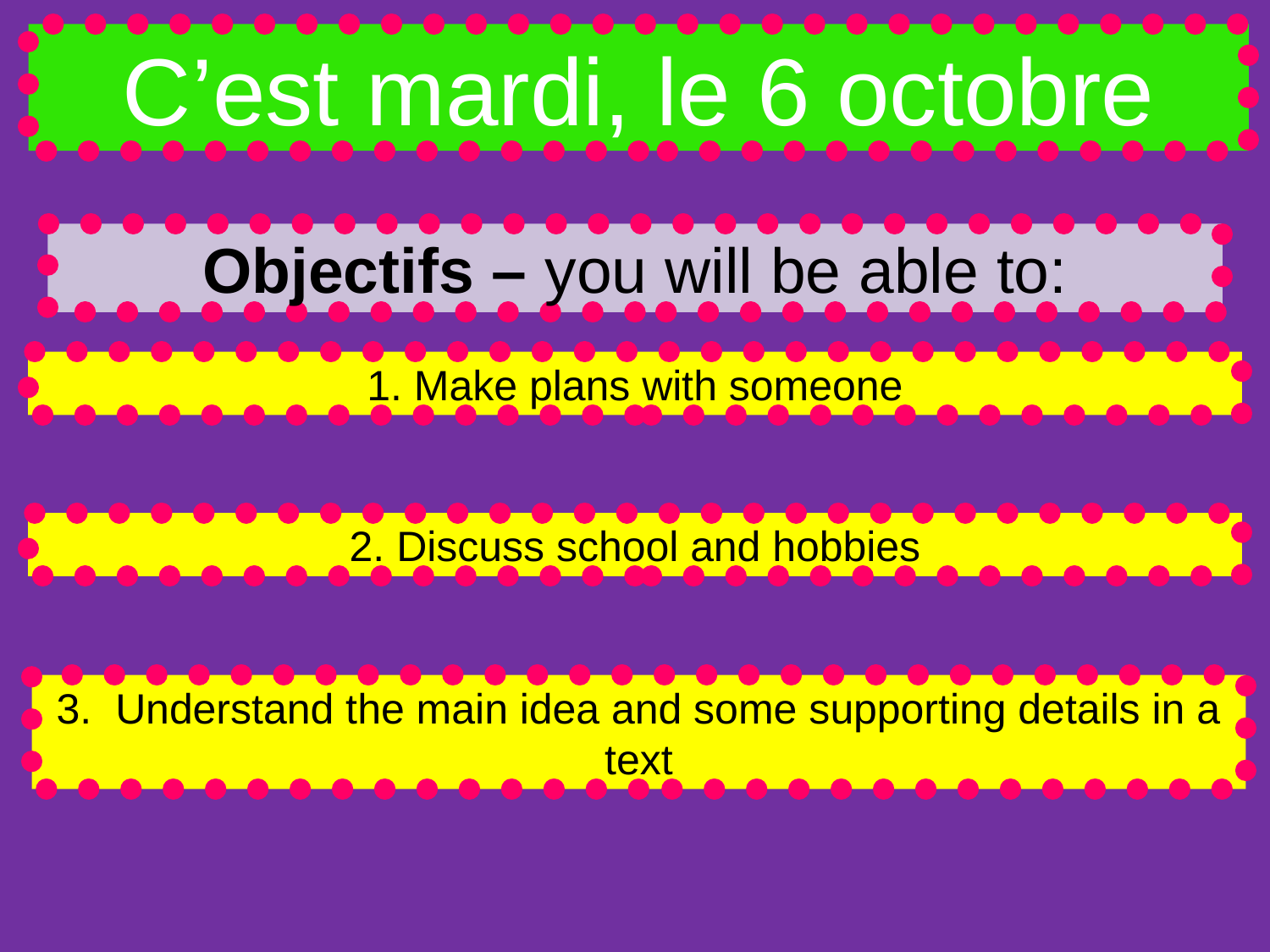

C’est mardi, le 6 octobre
Objectifs – you will be able to:
1. Make plans with someone
2. Discuss school and hobbies
3.  Understand the main idea and some supporting details in a text